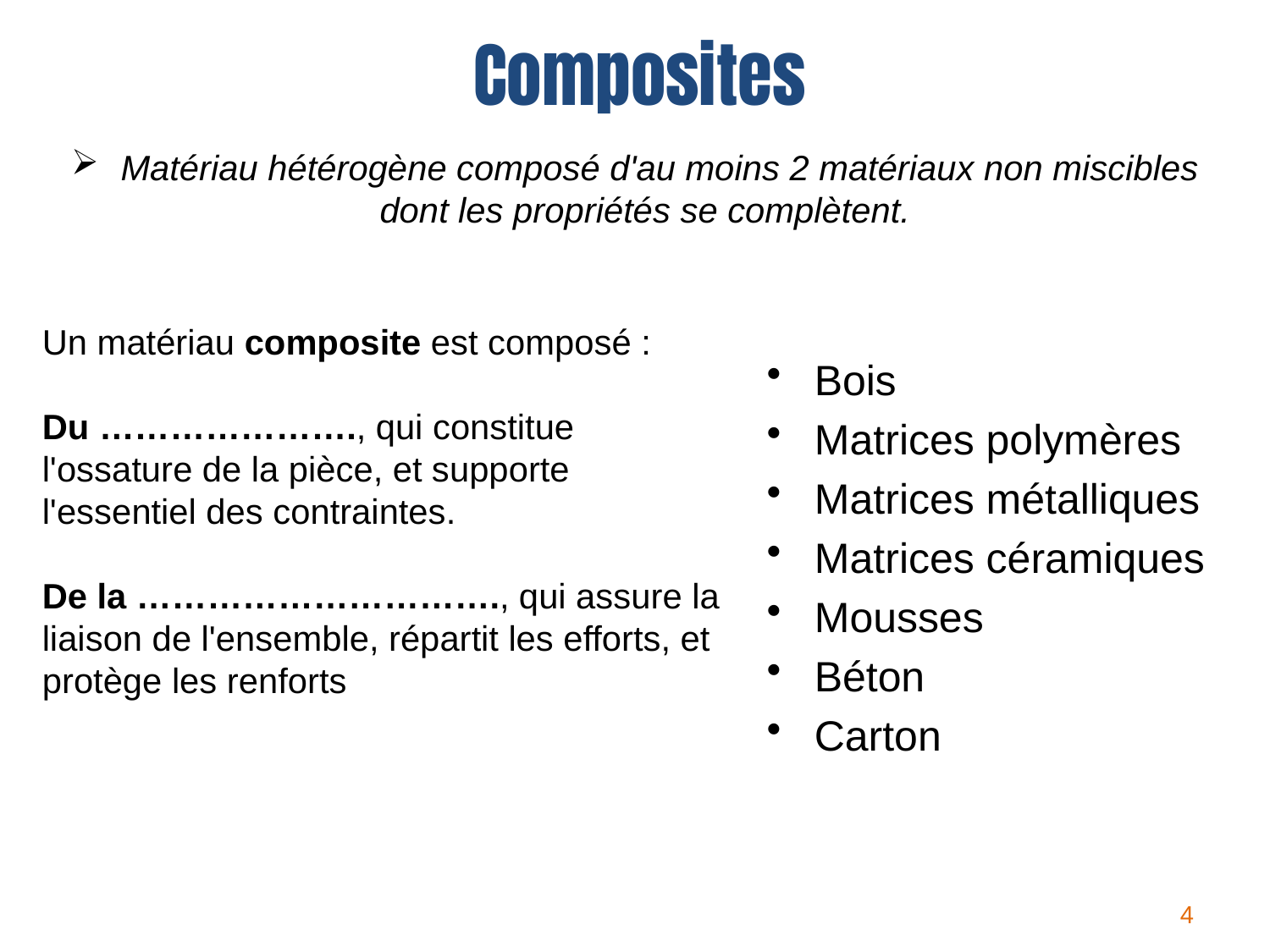

# Composites
  Matériau hétérogène composé d'au moins 2 matériaux non miscibles dont les propriétés se complètent.

Un matériau composite est composé :

Du …………………., qui constitue l'ossature de la pièce, et supporte l'essentiel des contraintes.

De la …………………………., qui assure la liaison de l'ensemble, répartit les efforts, et protège les renforts

Bois
Matrices polymères
Matrices métalliques
Matrices céramiques
Mousses
Béton
Carton

4